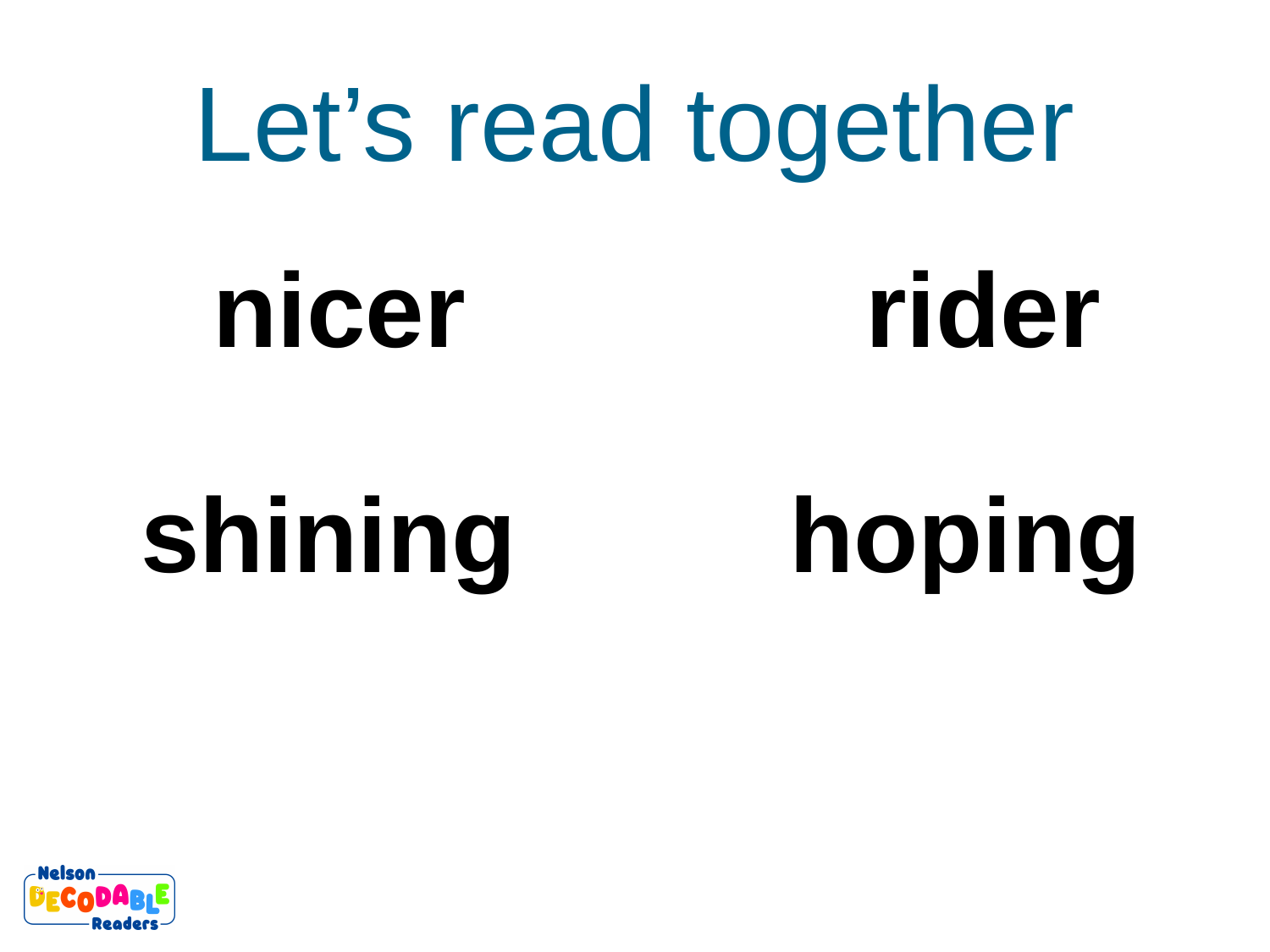

Let’s read together
nicer
rider
shining
hoping